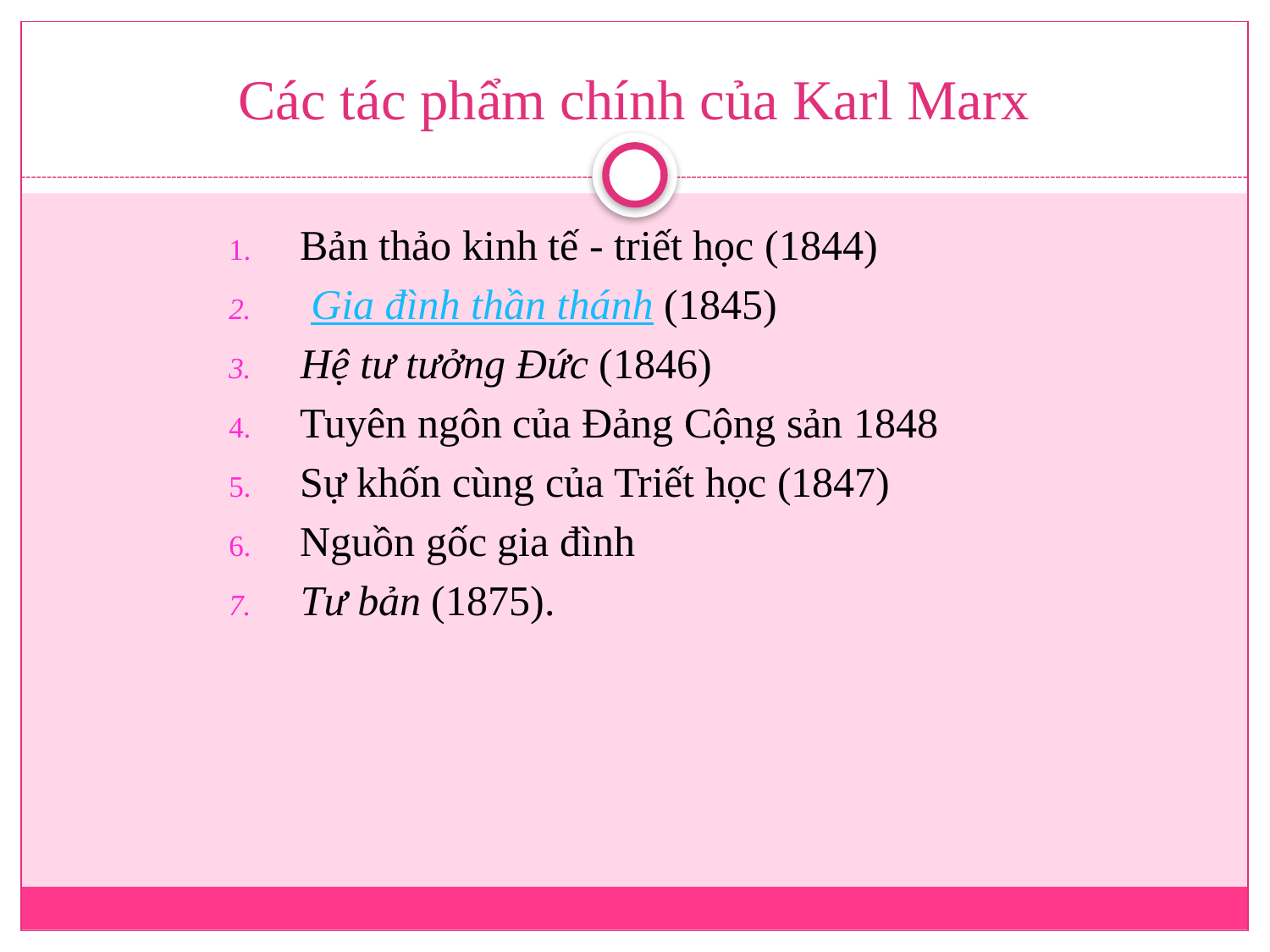

# Các tác phẩm chính của Karl Marx
Bản thảo kinh tế - triết học (1844)
 Gia đình thần thánh (1845)
Hệ tư tưởng Đức (1846)
Tuyên ngôn của Đảng Cộng sản 1848
Sự khốn cùng của Triết học (1847)
Nguồn gốc gia đình
Tư bản (1875).